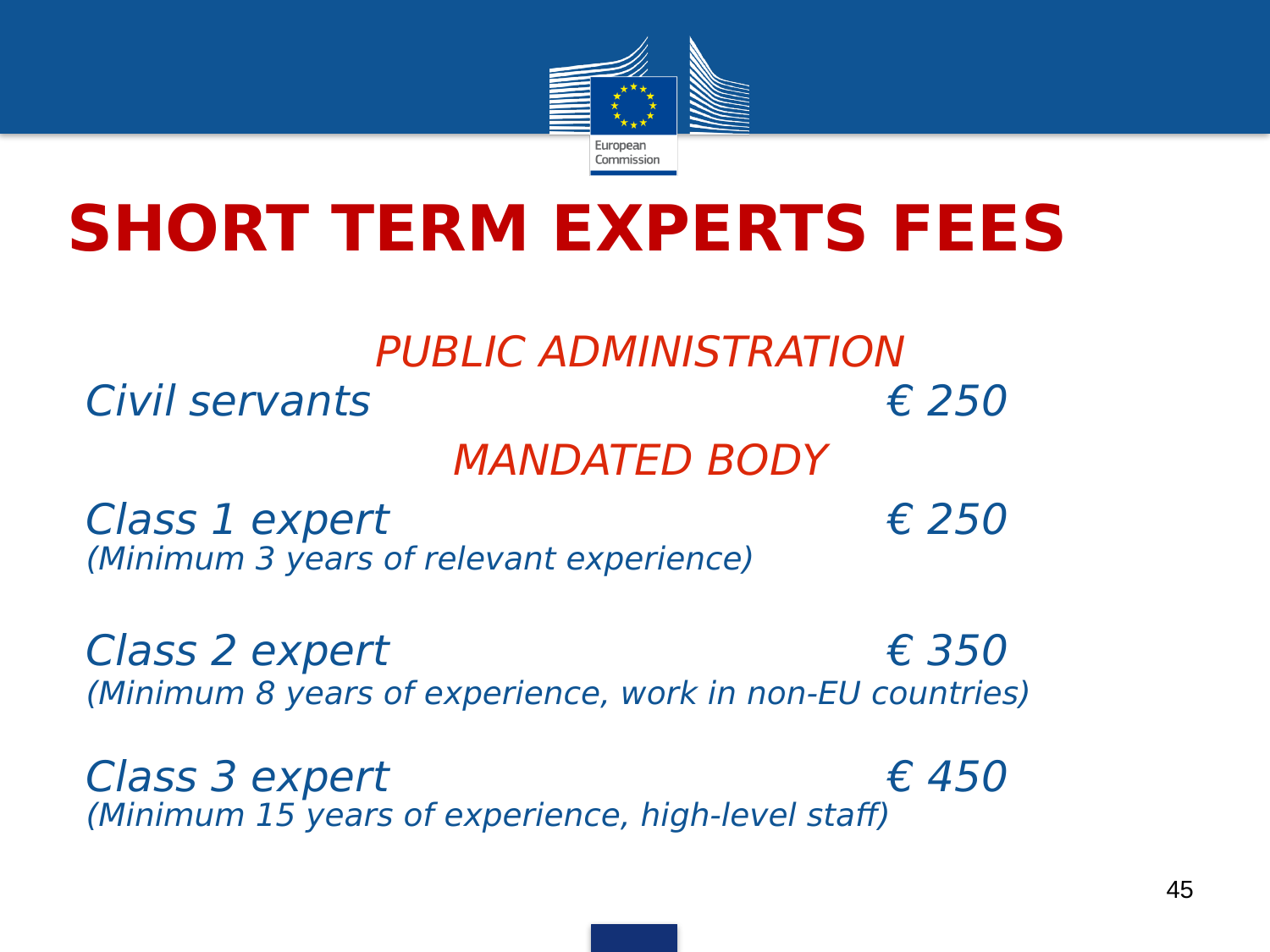

# SHORT TERM EXPERTS FEES

PUBLIC ADMINISTRATION
Civil servants 	 			€ 250
MANDATED BODY
Class 1 expert 	 			€ 250
(Minimum 3 years of relevant experience)

Class 2 expert 				€ 350
(Minimum 8 years of experience, work in non-EU countries)

Class 3 expert 	 			€ 450
(Minimum 15 years of experience, high-level staff)
45